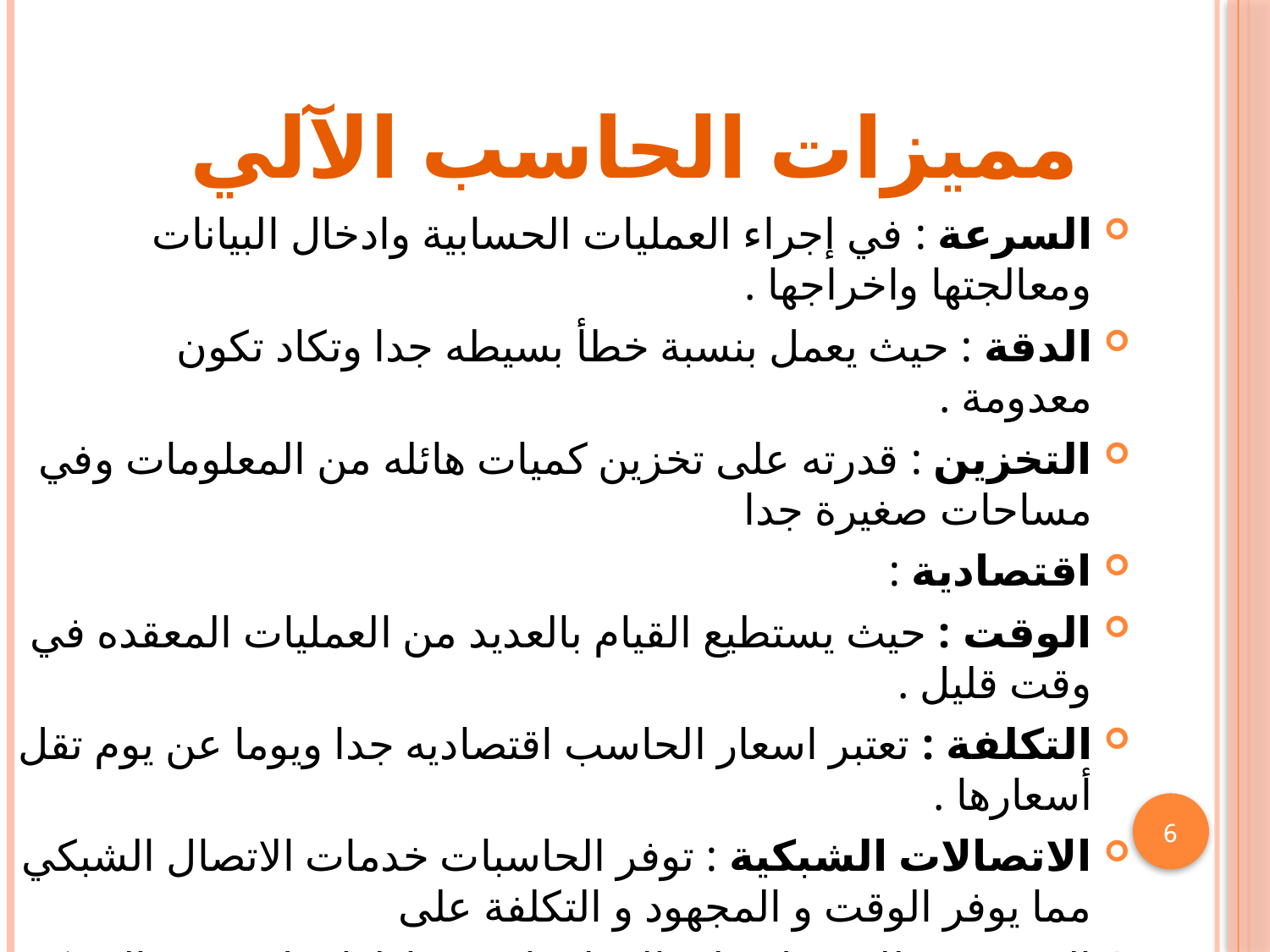

# مميزات الحاسب الآلي
السرعة : في إجراء العمليات الحسابية وادخال البيانات ومعالجتها واخراجها .
الدقة : حيث يعمل بنسبة خطأ بسيطه جدا وتكاد تكون معدومة .
التخزين : قدرته على تخزين كميات هائله من المعلومات وفي مساحات صغيرة جدا
اقتصادية :
الوقت : حيث يستطيع القيام بالعديد من العمليات المعقده في وقت قليل .
التكلفة : تعتبر اسعار الحاسب اقتصاديه جدا ويوما عن يوم تقل أسعارها .
الاتصالات الشبكية : توفر الحاسبات خدمات الاتصال الشبكي مما یوفر الوقت و المجھود و التكلفة على
المستخدم للحصول على المعلومات و تبادلھا مثل خدمة الشبكة العالمیة (الإنترنت).
6